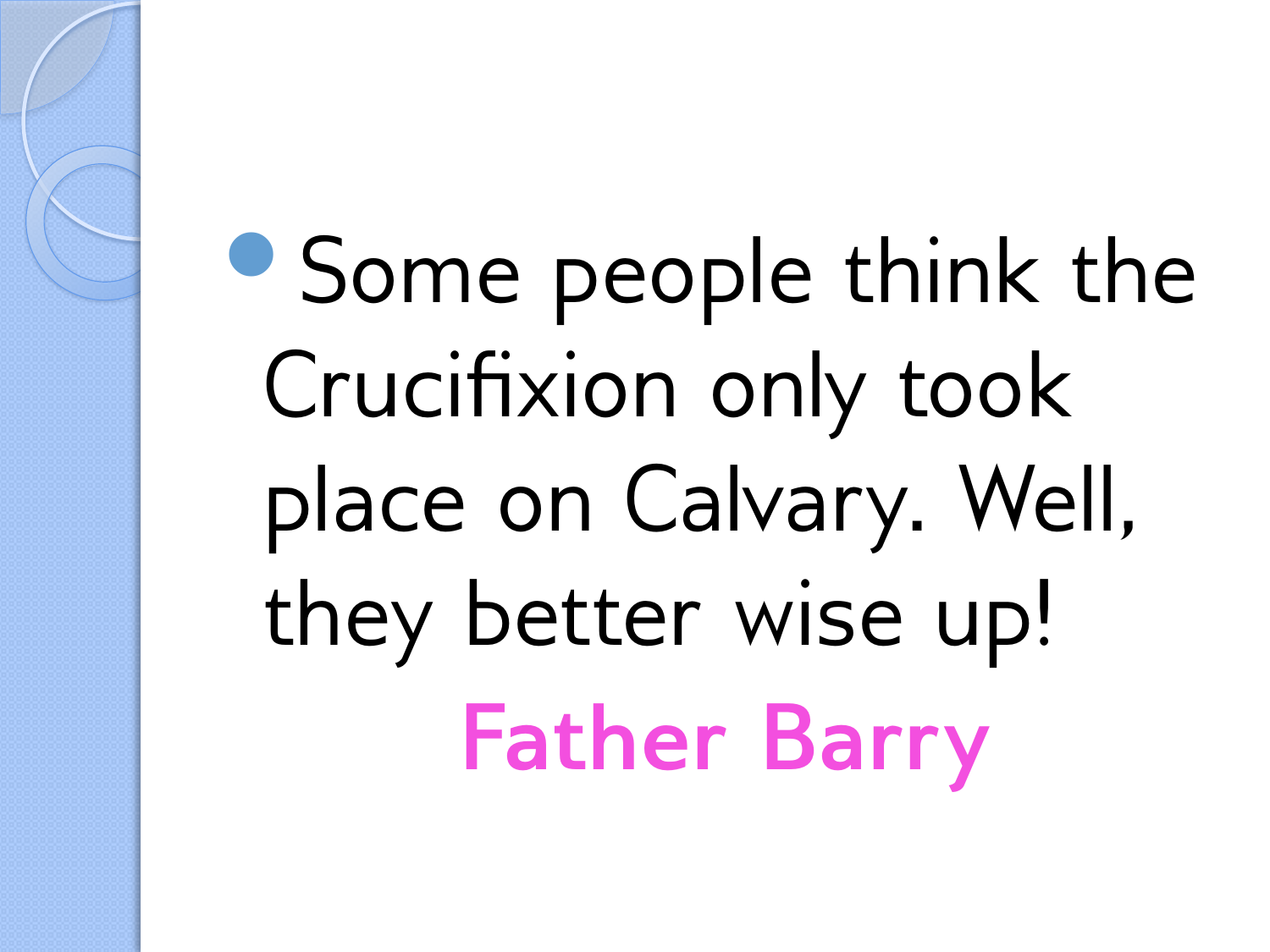

#
Some people think the Crucifixion only took place on Calvary. Well, they better wise up!
Father Barry